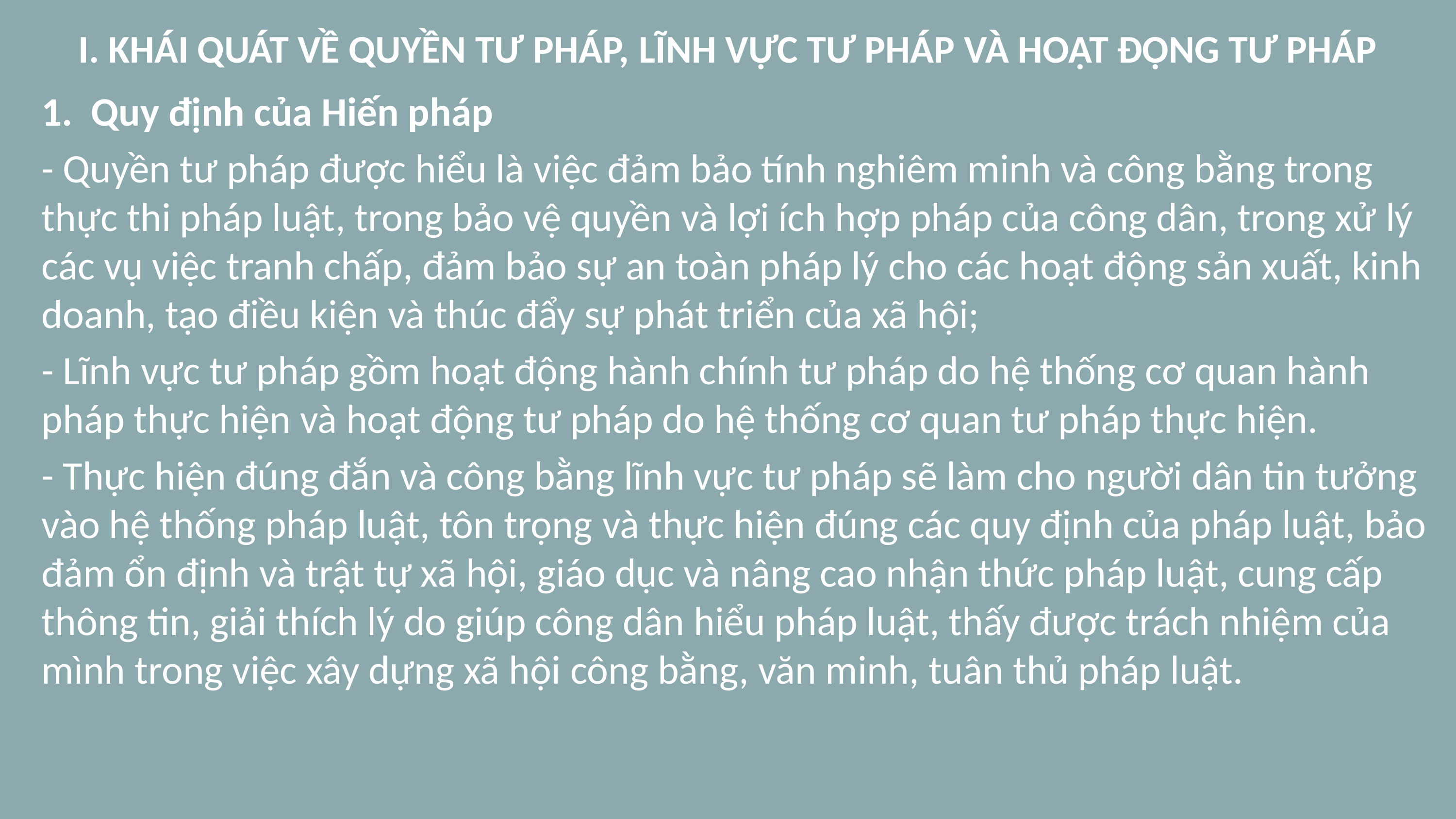

# I. KHÁI QUÁT VỀ QUYỀN TƯ PHÁP, LĨNH VỰC TƯ PHÁP VÀ HOẠT ĐỘNG TƯ PHÁP
1.  Quy định của Hiến pháp
- Quyền tư pháp được hiểu là việc đảm bảo tính nghiêm minh và công bằng trong thực thi pháp luật, trong bảo vệ quyền và lợi ích hợp pháp của công dân, trong xử lý các vụ việc tranh chấp, đảm bảo sự an toàn pháp lý cho các hoạt động sản xuất, kinh doanh, tạo điều kiện và thúc đẩy sự phát triển của xã hội;
- Lĩnh vực tư pháp gồm hoạt động hành chính tư pháp do hệ thống cơ quan hành pháp thực hiện và hoạt động tư pháp do hệ thống cơ quan tư pháp thực hiện.
- Thực hiện đúng đắn và công bằng lĩnh vực tư pháp sẽ làm cho người dân tin tưởng vào hệ thống pháp luật, tôn trọng và thực hiện đúng các quy định của pháp luật, bảo đảm ổn định và trật tự xã hội, giáo dục và nâng cao nhận thức pháp luật, cung cấp thông tin, giải thích lý do giúp công dân hiểu pháp luật, thấy được trách nhiệm của mình trong việc xây dựng xã hội công bằng, văn minh, tuân thủ pháp luật.